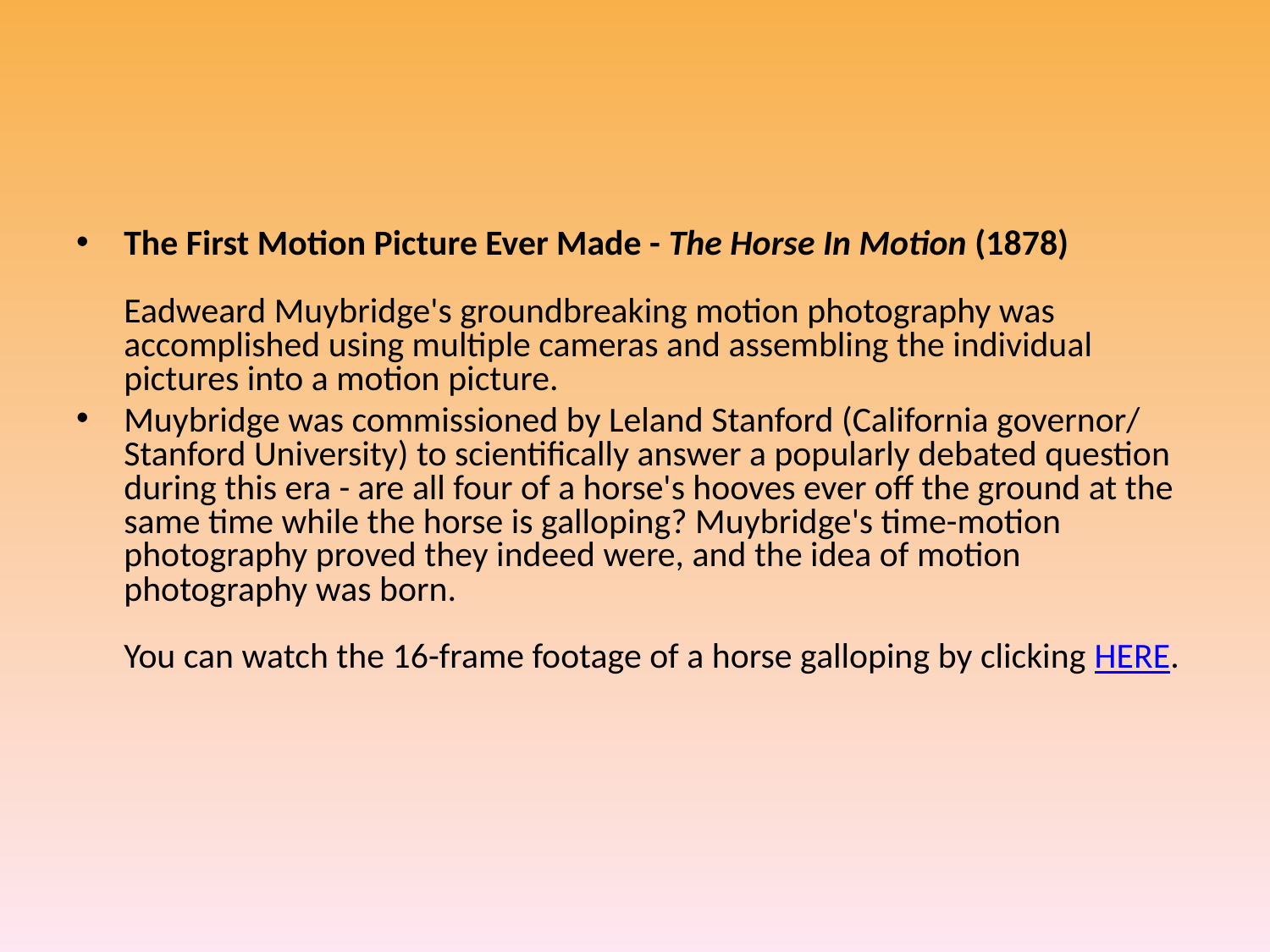

#
The First Motion Picture Ever Made - The Horse In Motion (1878)
Eadweard Muybridge's groundbreaking motion photography was accomplished using multiple cameras and assembling the individual pictures into a motion picture.
Muybridge was commissioned by Leland Stanford (California governor/ Stanford University) to scientifically answer a popularly debated question during this era - are all four of a horse's hooves ever off the ground at the same time while the horse is galloping? Muybridge's time-motion photography proved they indeed were, and the idea of motion photography was born.
You can watch the 16-frame footage of a horse galloping by clicking HERE.